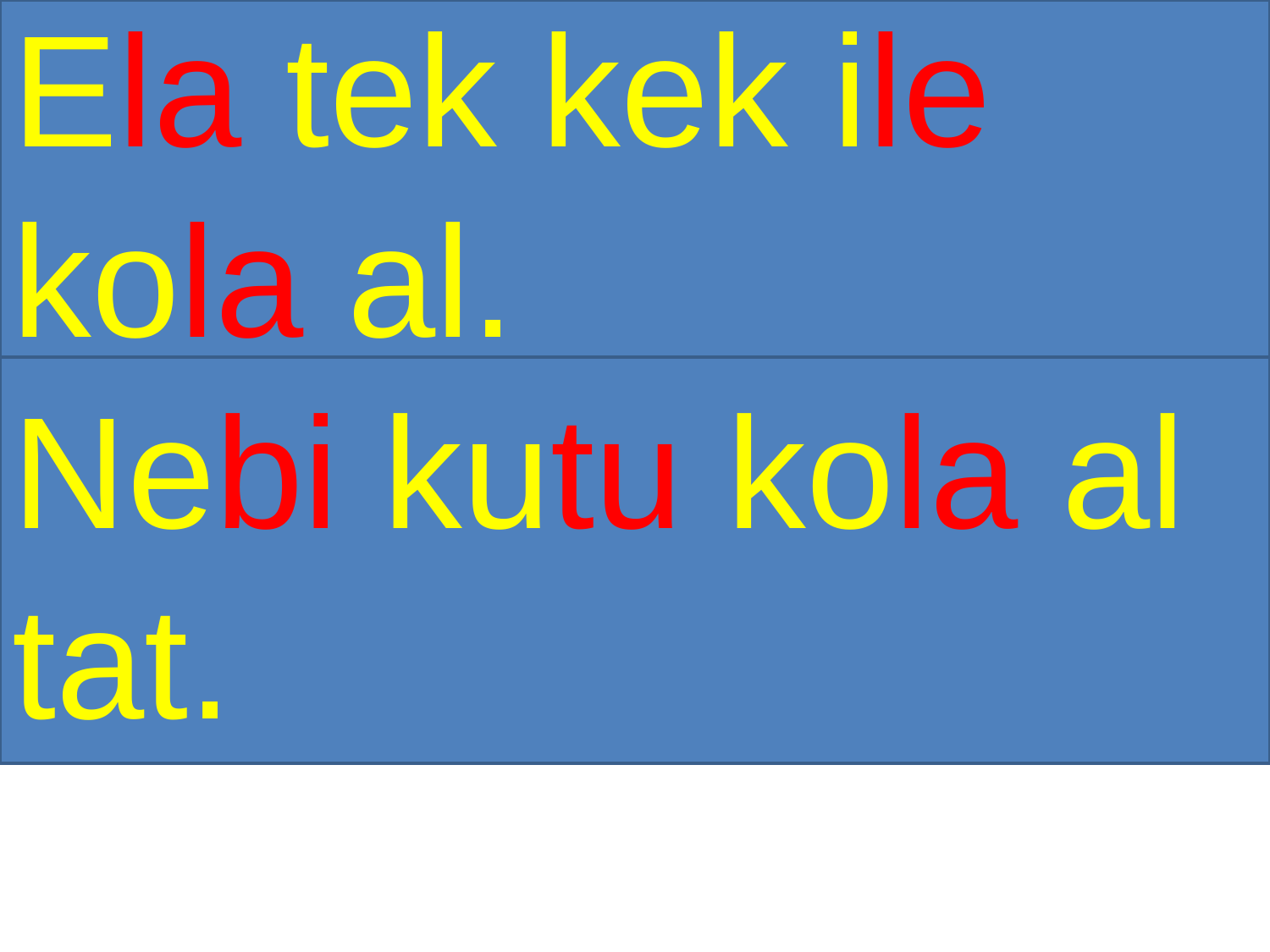

Ela tek kek ile kola al.
Nebi kutu kola al tat.